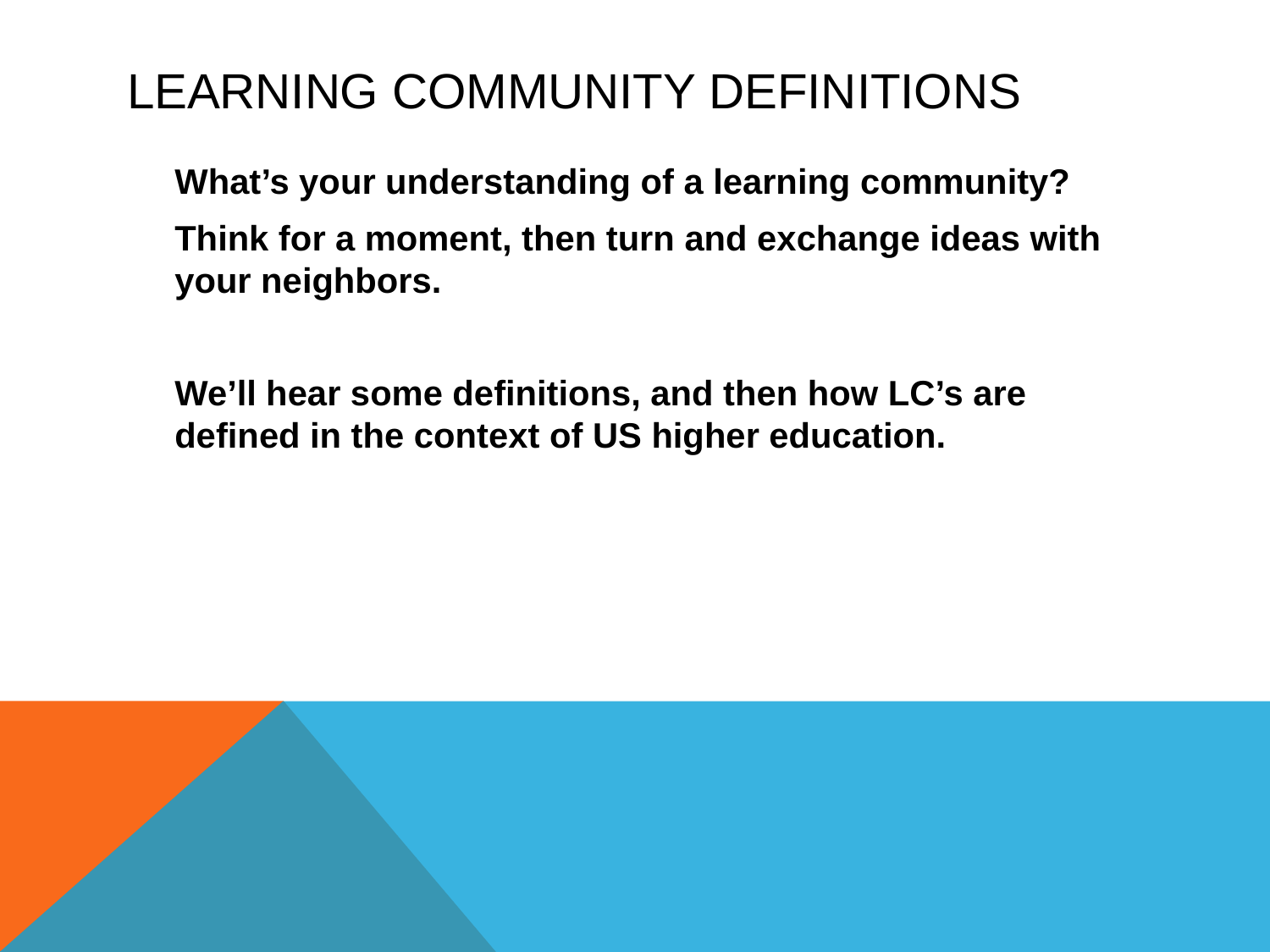

# Learning community definitions
	What’s your understanding of a learning community?
	Think for a moment, then turn and exchange ideas with your neighbors.

	We’ll hear some definitions, and then how LC’s are defined in the context of US higher education.